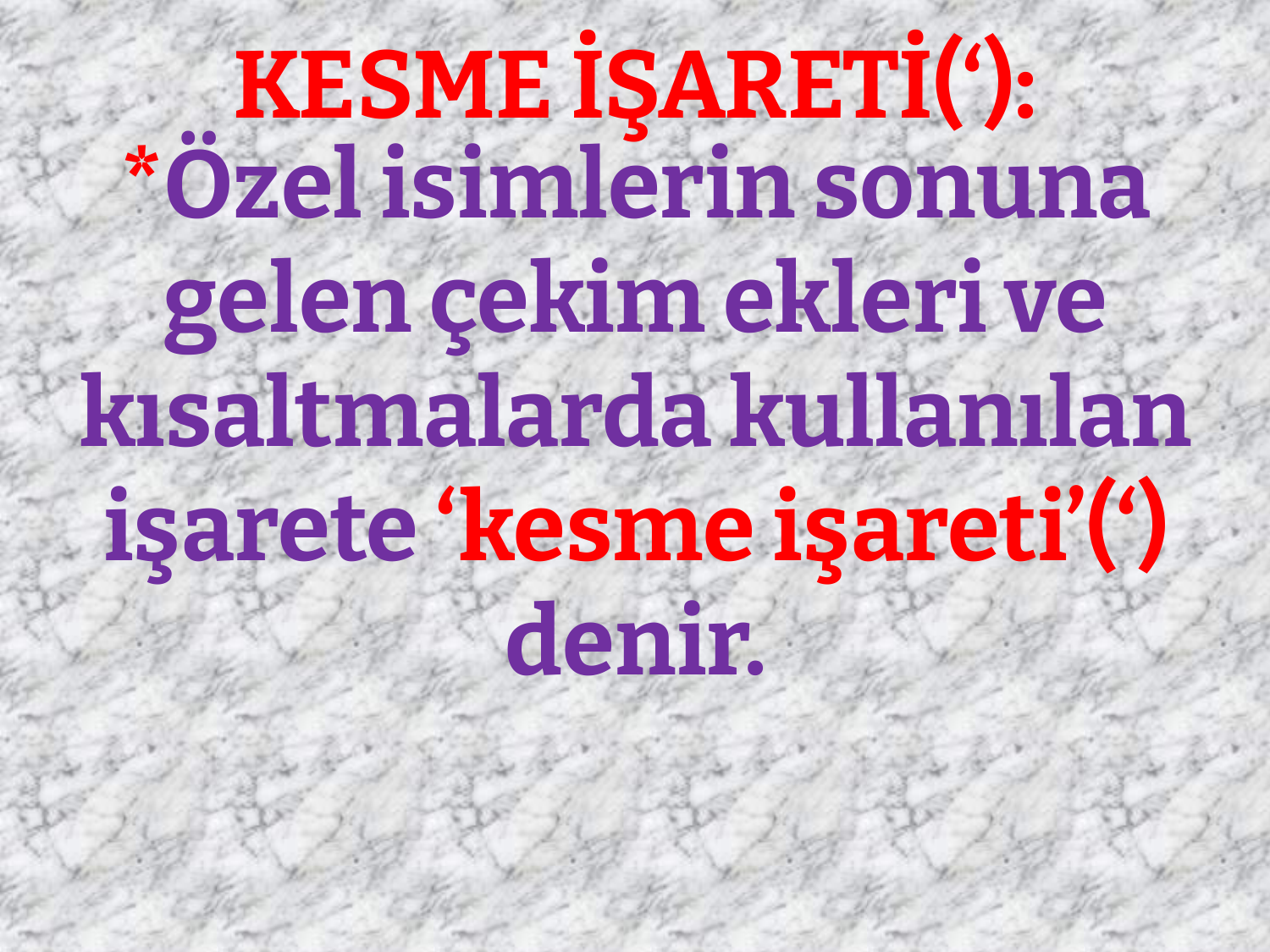

KESME İŞARETİ(‘):
*Özel isimlerin sonuna gelen çekim ekleri ve kısaltmalarda kullanılan işarete ‘kesme işareti’(‘) denir.